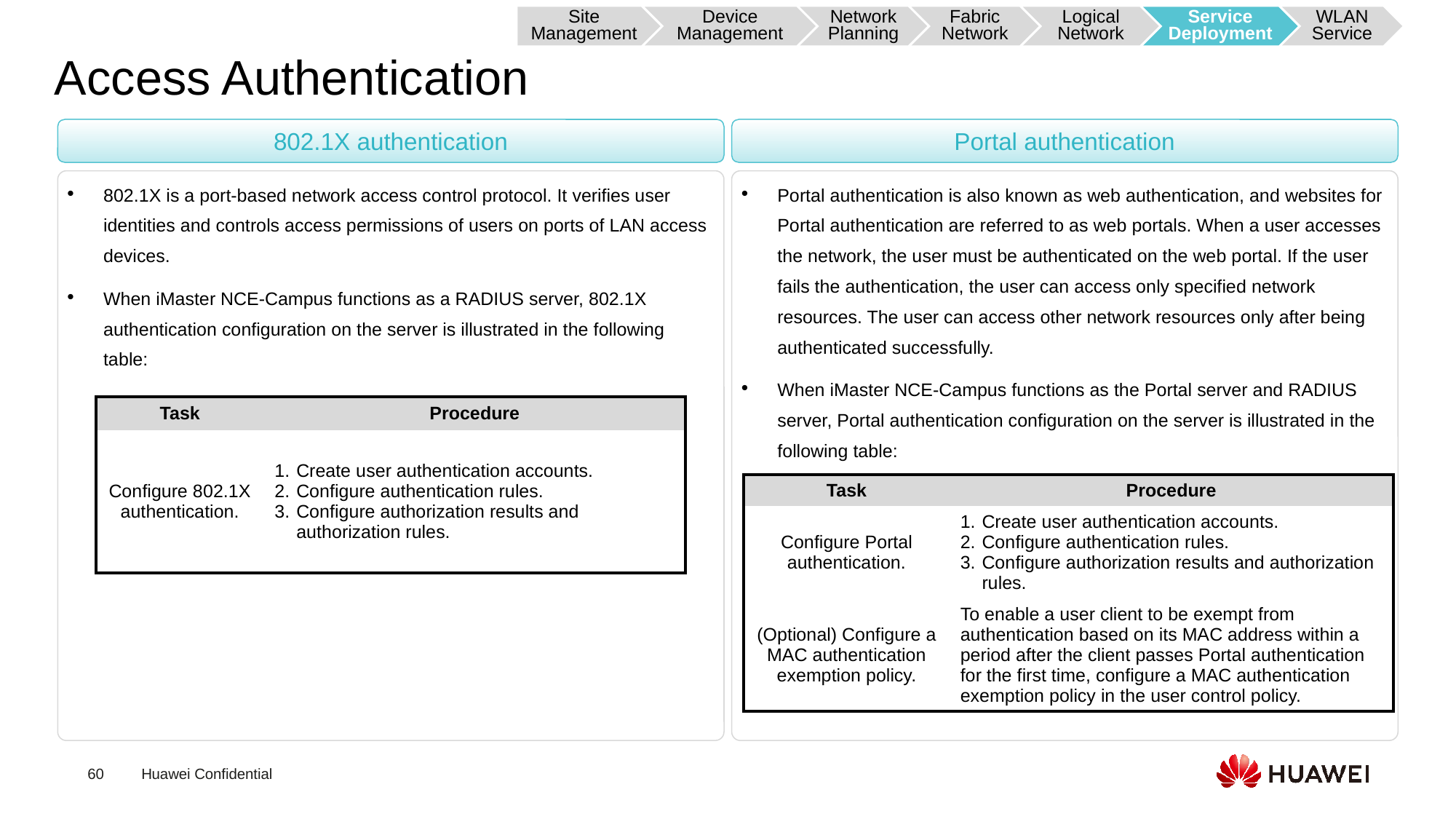

Site Management
Device Management
Network Planning
Fabric Network
Logical Network
Service Deployment
WLAN Service
# Access Authentication
802.1X authentication
Portal authentication
Portal authentication is also known as web authentication, and websites for Portal authentication are referred to as web portals. When a user accesses the network, the user must be authenticated on the web portal. If the user fails the authentication, the user can access only specified network resources. The user can access other network resources only after being authenticated successfully.
When iMaster NCE-Campus functions as the Portal server and RADIUS server, Portal authentication configuration on the server is illustrated in the following table:
802.1X is a port-based network access control protocol. It verifies user identities and controls access permissions of users on ports of LAN access devices.
When iMaster NCE-Campus functions as a RADIUS server, 802.1X authentication configuration on the server is illustrated in the following table:

| Task | Procedure |
| --- | --- |
| Configure 802.1X authentication. | Create user authentication accounts. Configure authentication rules. Configure authorization results and authorization rules. |
| Task | Procedure |
| --- | --- |
| Configure Portal authentication. | Create user authentication accounts. Configure authentication rules. Configure authorization results and authorization rules. |
| (Optional) Configure a MAC authentication exemption policy. | To enable a user client to be exempt from authentication based on its MAC address within a period after the client passes Portal authentication for the first time, configure a MAC authentication exemption policy in the user control policy. |